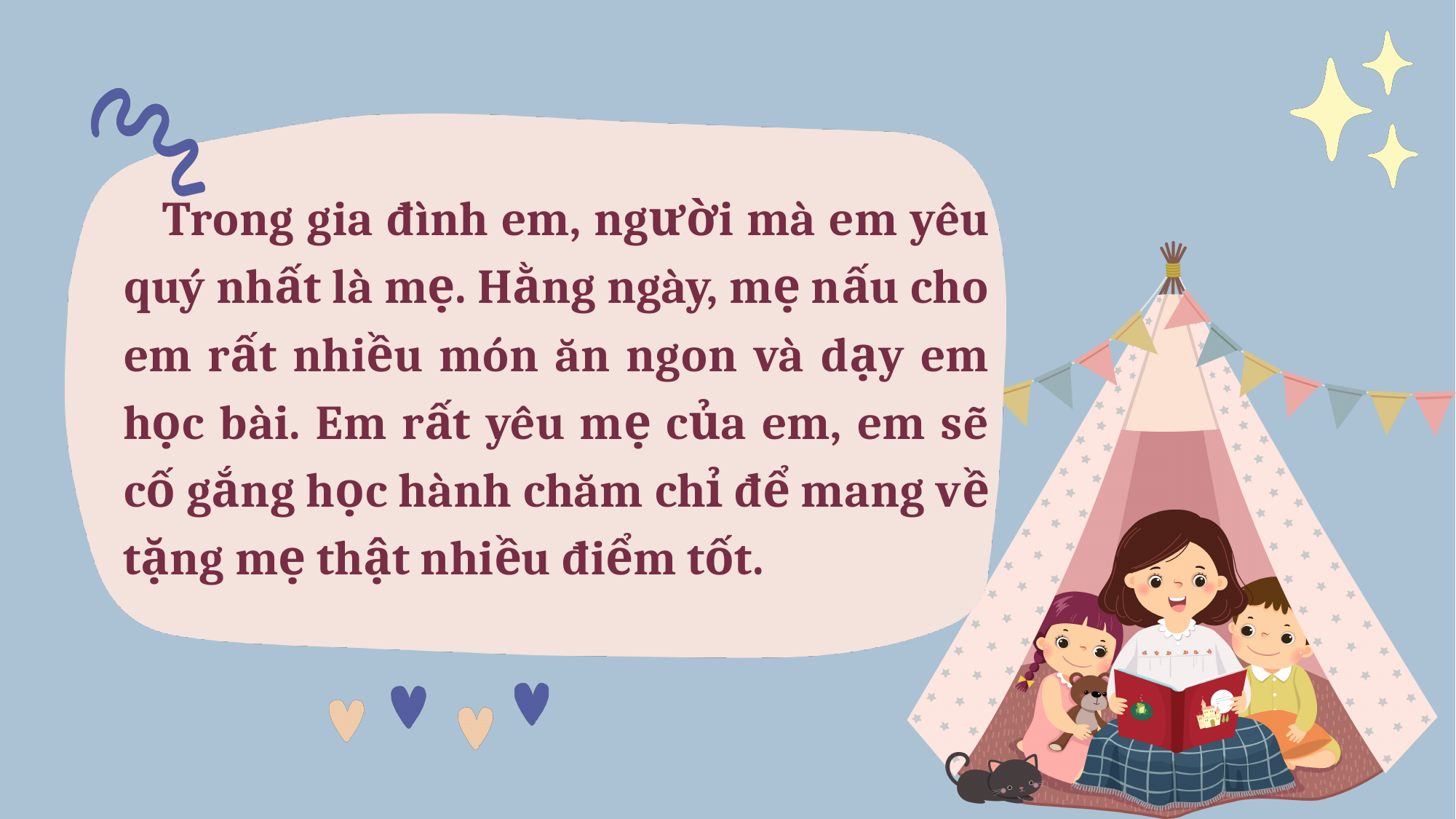

Trong gia đình em, người mà em yêu quý nhất là mẹ. Hằng ngày, mẹ nấu cho em rất nhiều món ăn ngon và dạy em học bài. Em rất yêu mẹ của em, em sẽ cố gắng học hành chăm chỉ để mang về tặng mẹ thật nhiều điểm tốt.